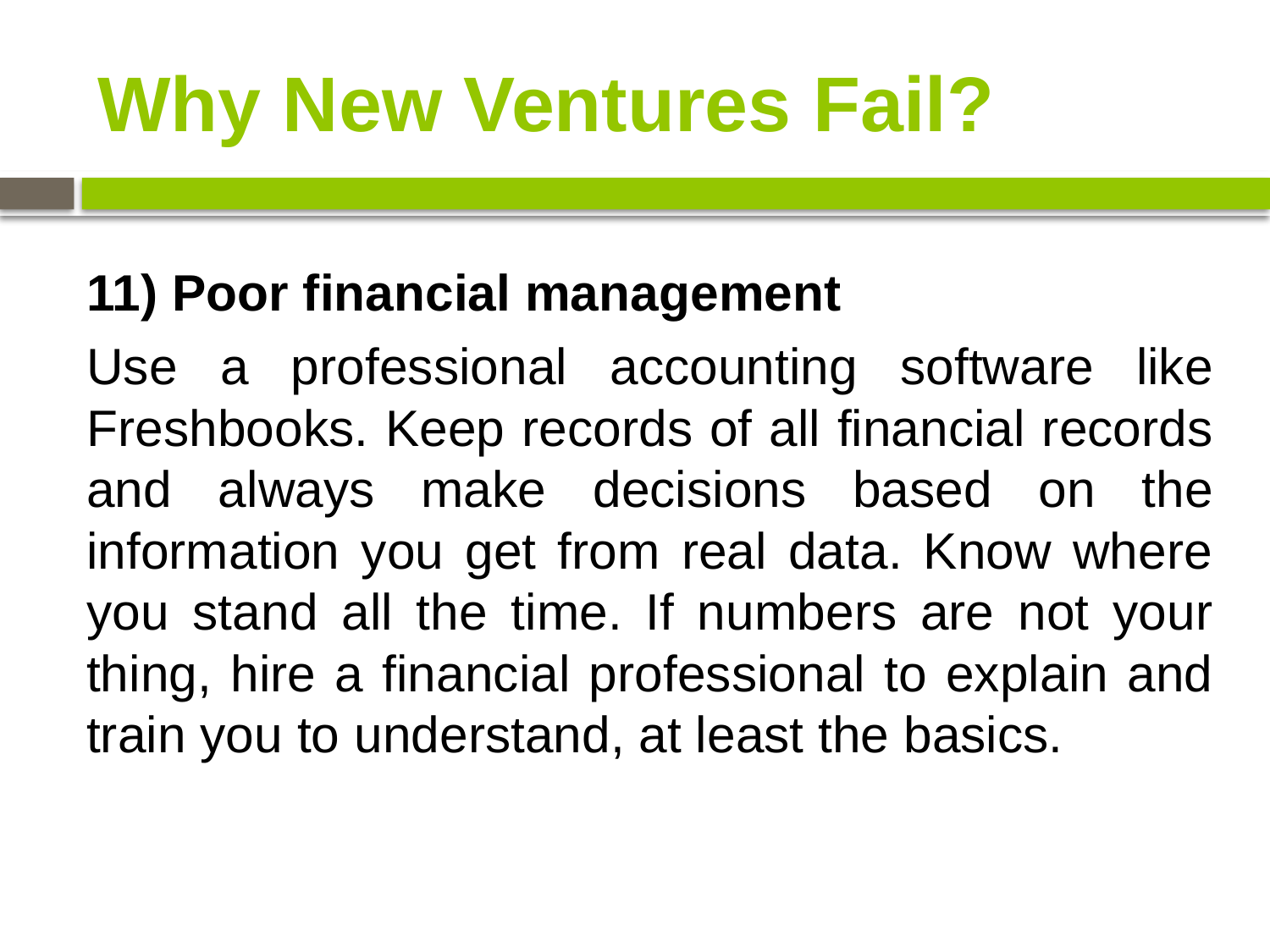

# Why New Ventures Fail?
 Poor financial management
Use a professional accounting software like Freshbooks. Keep records of all financial records and always make decisions based on the information you get from real data. Know where you stand all the time. If numbers are not your thing, hire a financial professional to explain and train you to understand, at least the basics.